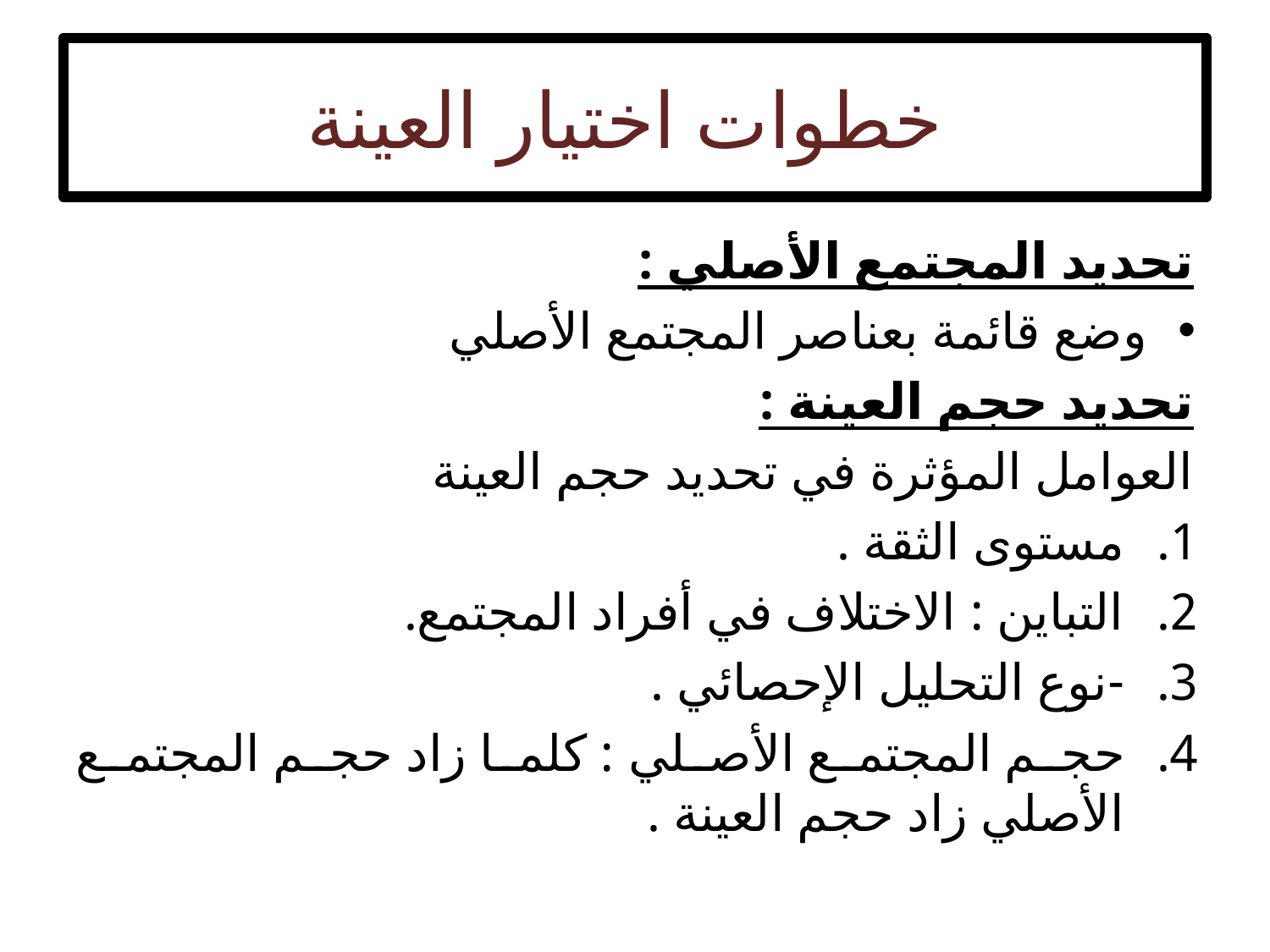

# خطوات اختيار العينة
تحديد المجتمع الأصلي :
وضع قائمة بعناصر المجتمع الأصلي
تحديد حجم العينة :
العوامل المؤثرة في تحديد حجم العينة
مستوى الثقة .
التباين : الاختلاف في أفراد المجتمع.
-نوع التحليل الإحصائي .
حجم المجتمع الأصلي : كلما زاد حجم المجتمع الأصلي زاد حجم العينة .